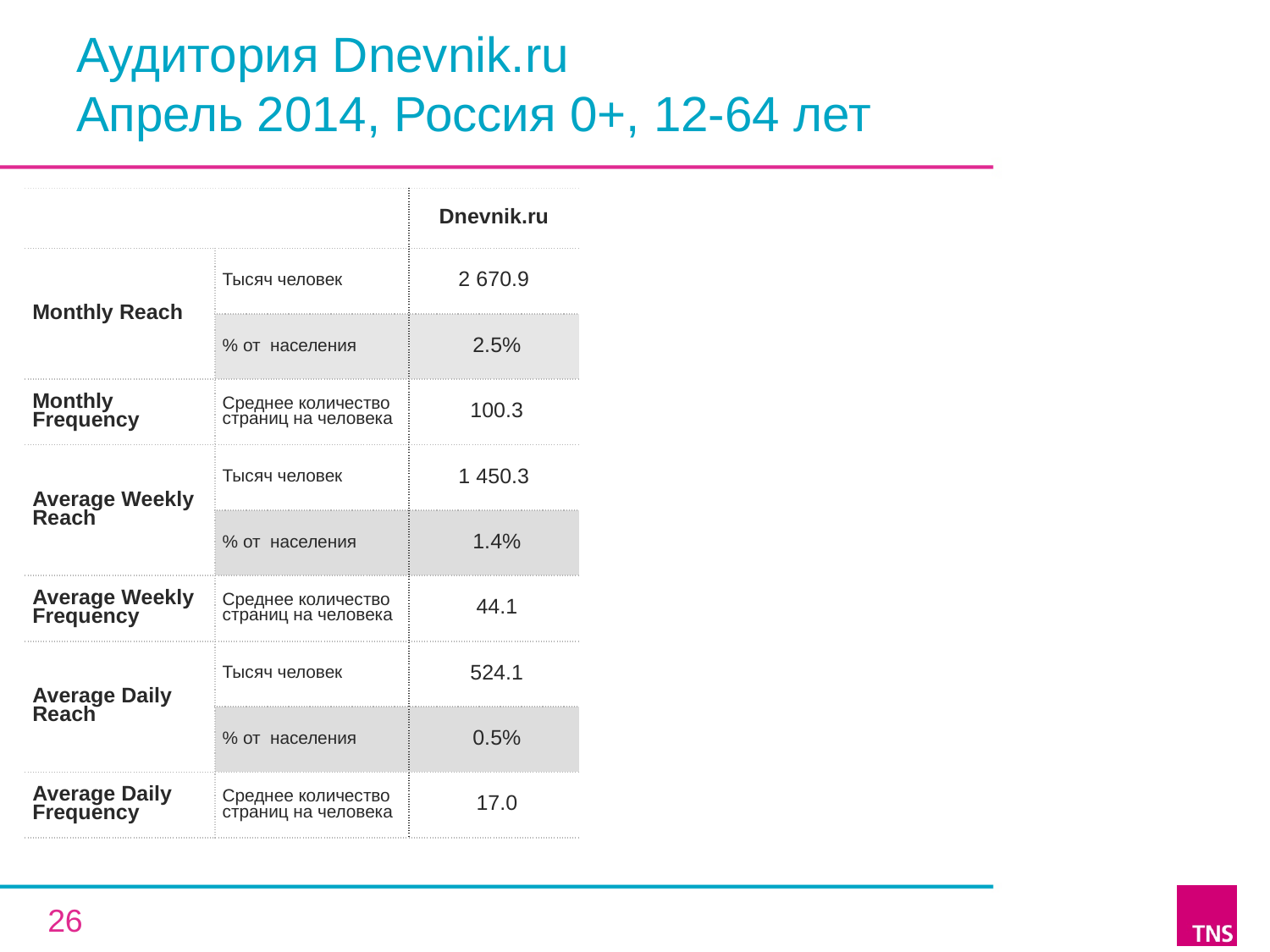

# Аудитория Dnevnik.ru Апрель 2014, Россия 0+, 12-64 лет
|  |  | Dnevnik.ru |
| --- | --- | --- |
| Monthly Reach | Тысяч человек | 2 670.9 |
|  | % от населения | 2.5% |
| Monthly Frequency | Среднее количество страниц на человека | 100.3 |
| Average Weekly Reach | Тысяч человек | 1 450.3 |
|  | % от населения | 1.4% |
| Average Weekly Frequency | Среднее количество страниц на человека | 44.1 |
| Average Daily Reach | Тысяч человек | 524.1 |
|  | % от населения | 0.5% |
| Average Daily Frequency | Среднее количество страниц на человека | 17.0 |

26